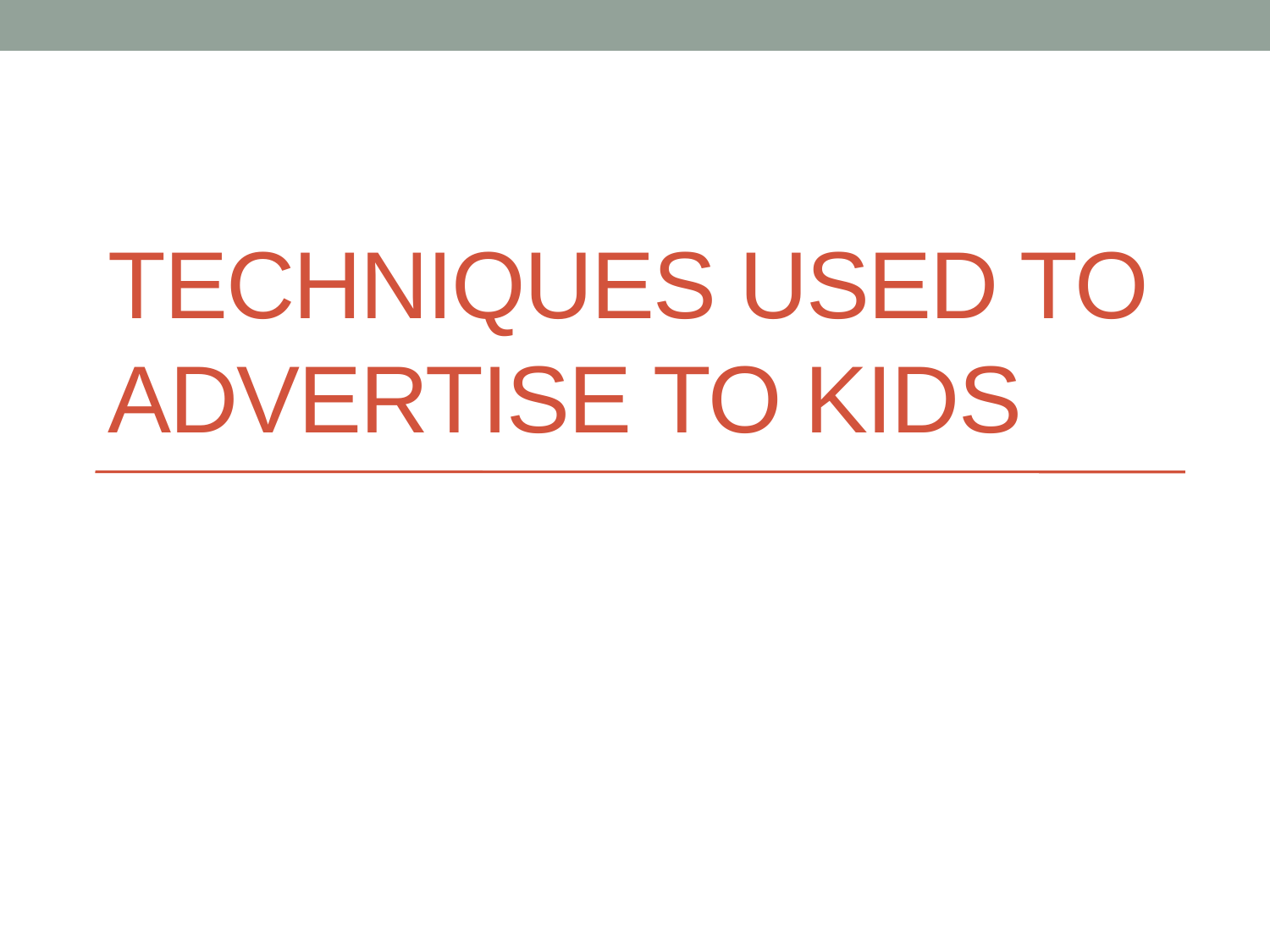

# Techniques Used to Advertise to Kids